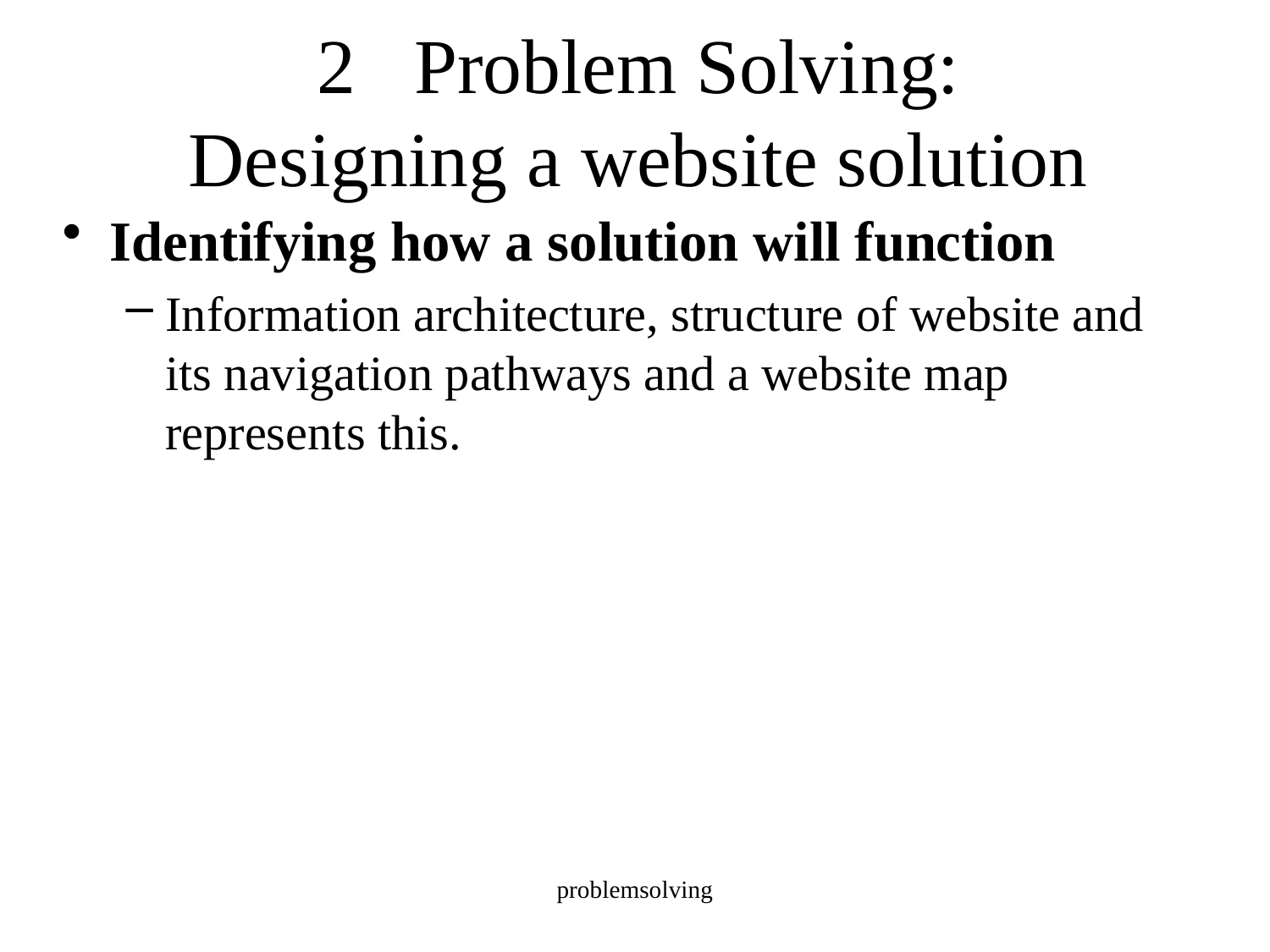

# 2   Problem Solving: Designing a website solution
Identifying how a solution will function
Information architecture, structure of website and its navigation pathways and a website map represents this.

problemsolving